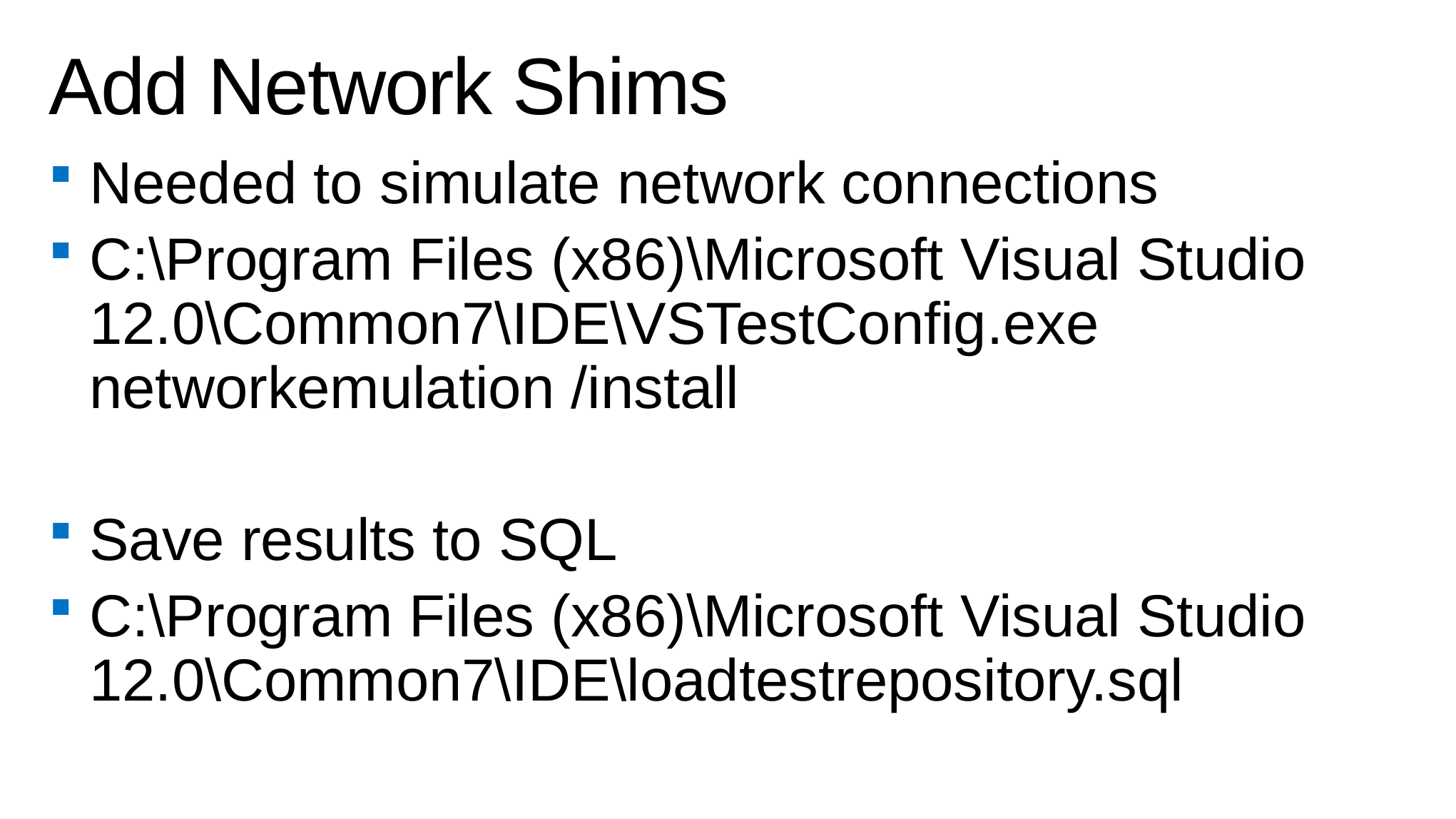

# Add Network Shims
Needed to simulate network connections
C:\Program Files (x86)\Microsoft Visual Studio 12.0\Common7\IDE\VSTestConfig.exe networkemulation /install

Save results to SQL
C:\Program Files (x86)\Microsoft Visual Studio 12.0\Common7\IDE\loadtestrepository.sql